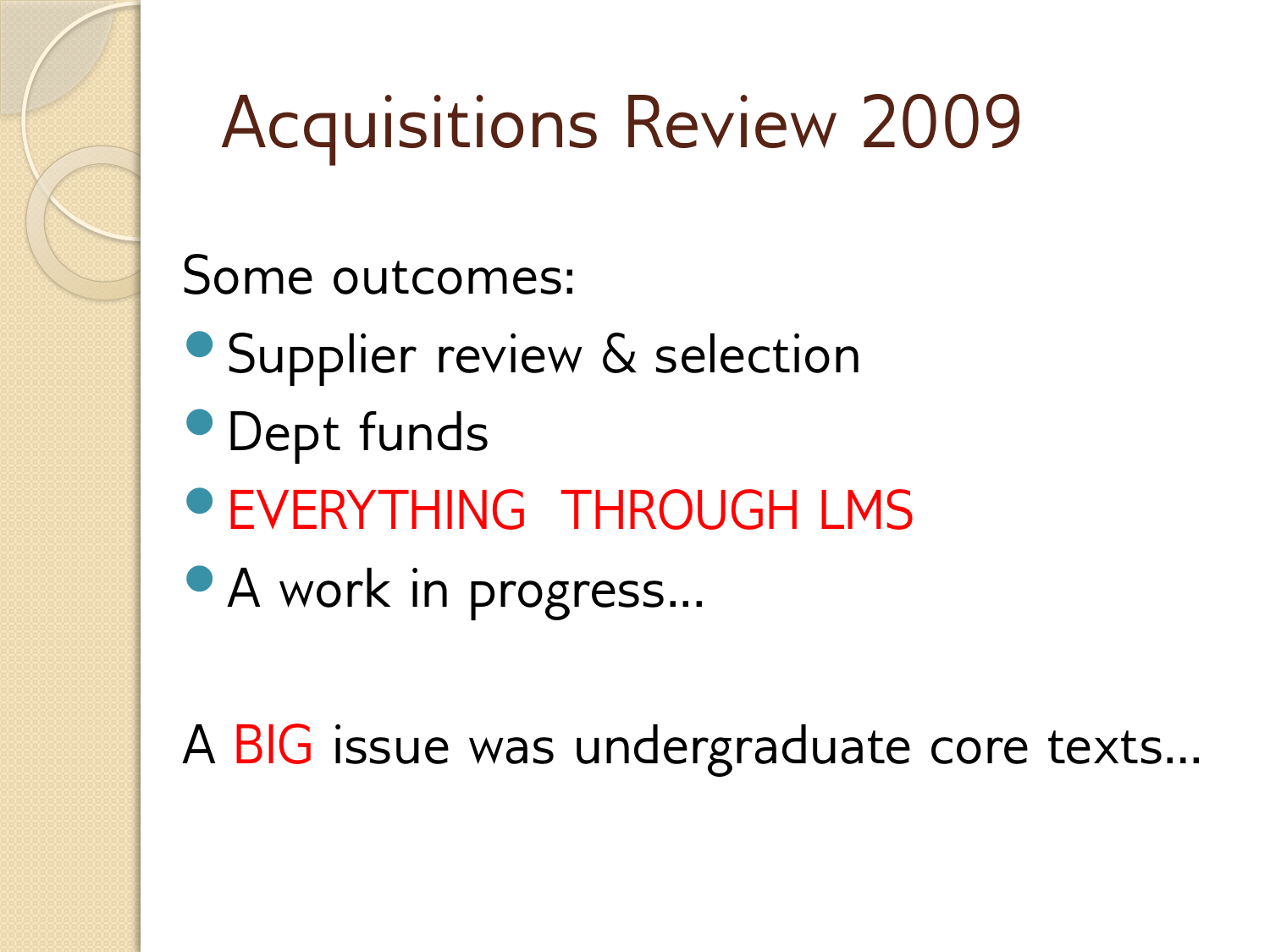

# Acquisitions Review 2009
Some outcomes:
Supplier review & selection
Dept funds
EVERYTHING  THROUGH LMS
A work in progress...

A BIG issue was undergraduate core texts…